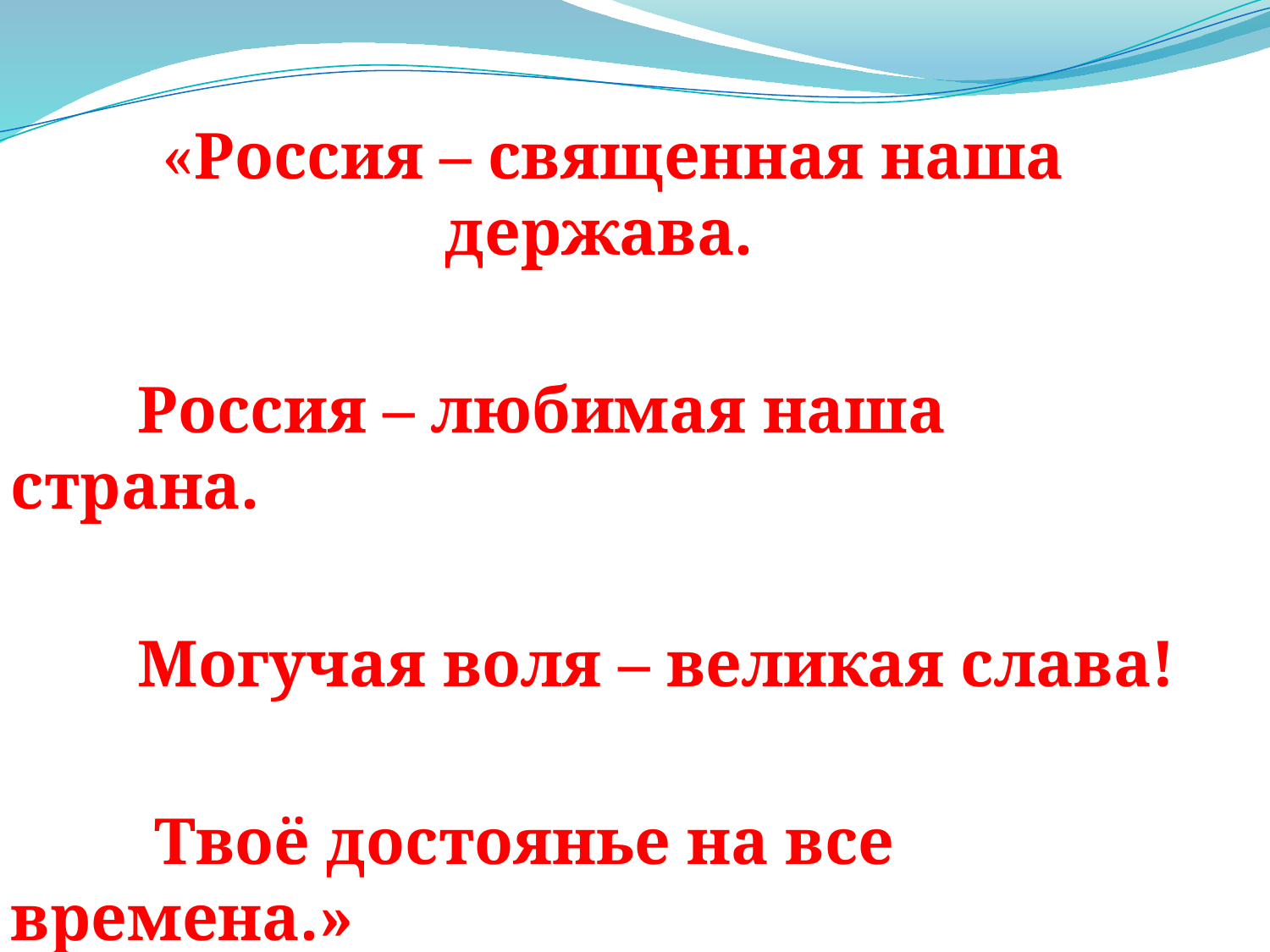

«Россия – священная наша держава.

          Россия – любимая наша страна.

          Могучая воля – великая слава!

           Твоё достоянье на все времена.»